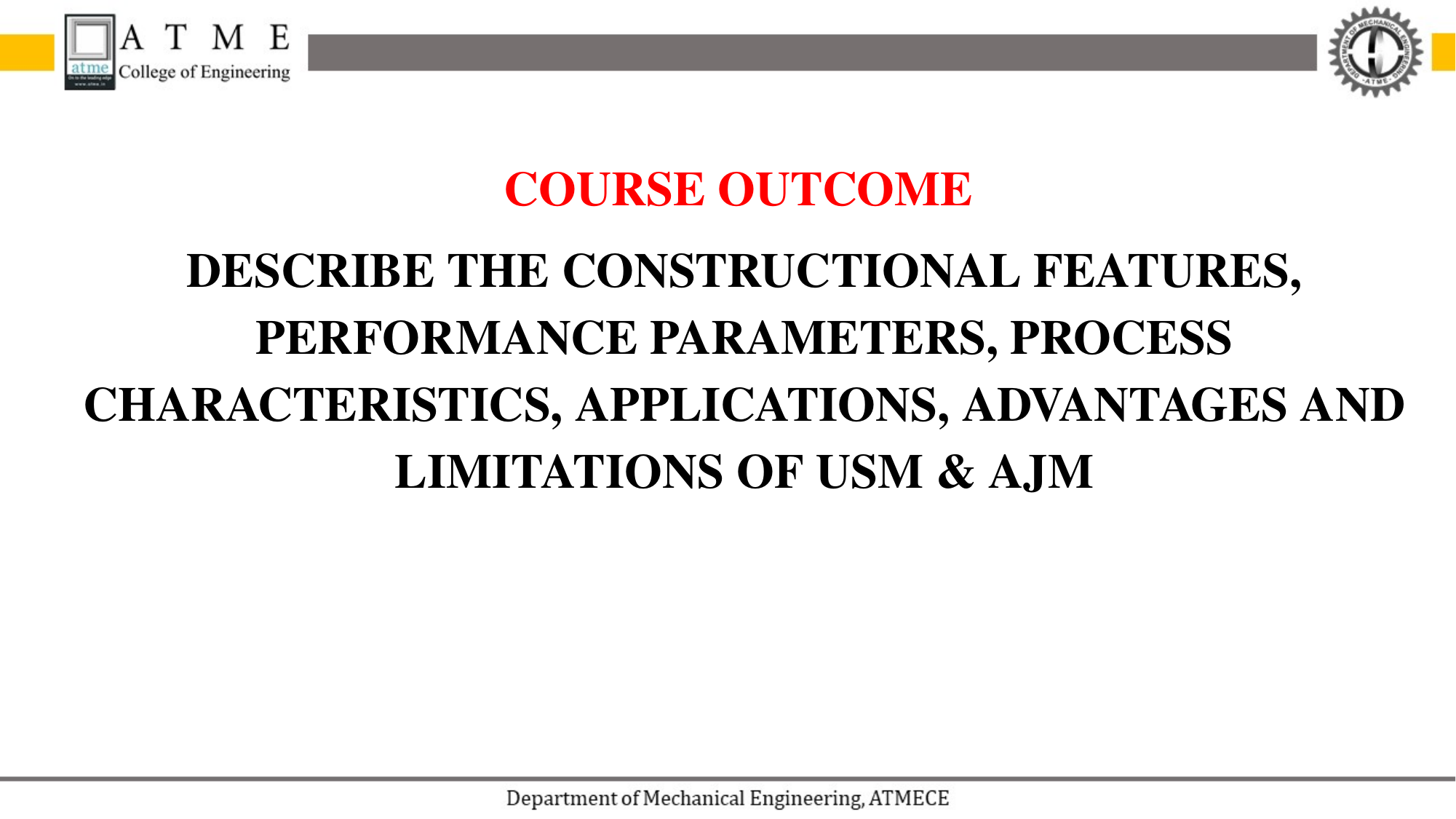

COURSE OUTCOME
DESCRIBE THE CONSTRUCTIONAL FEATURES, PERFORMANCE PARAMETERS, PROCESS CHARACTERISTICS, APPLICATIONS, ADVANTAGES AND LIMITATIONS OF USM & AJM